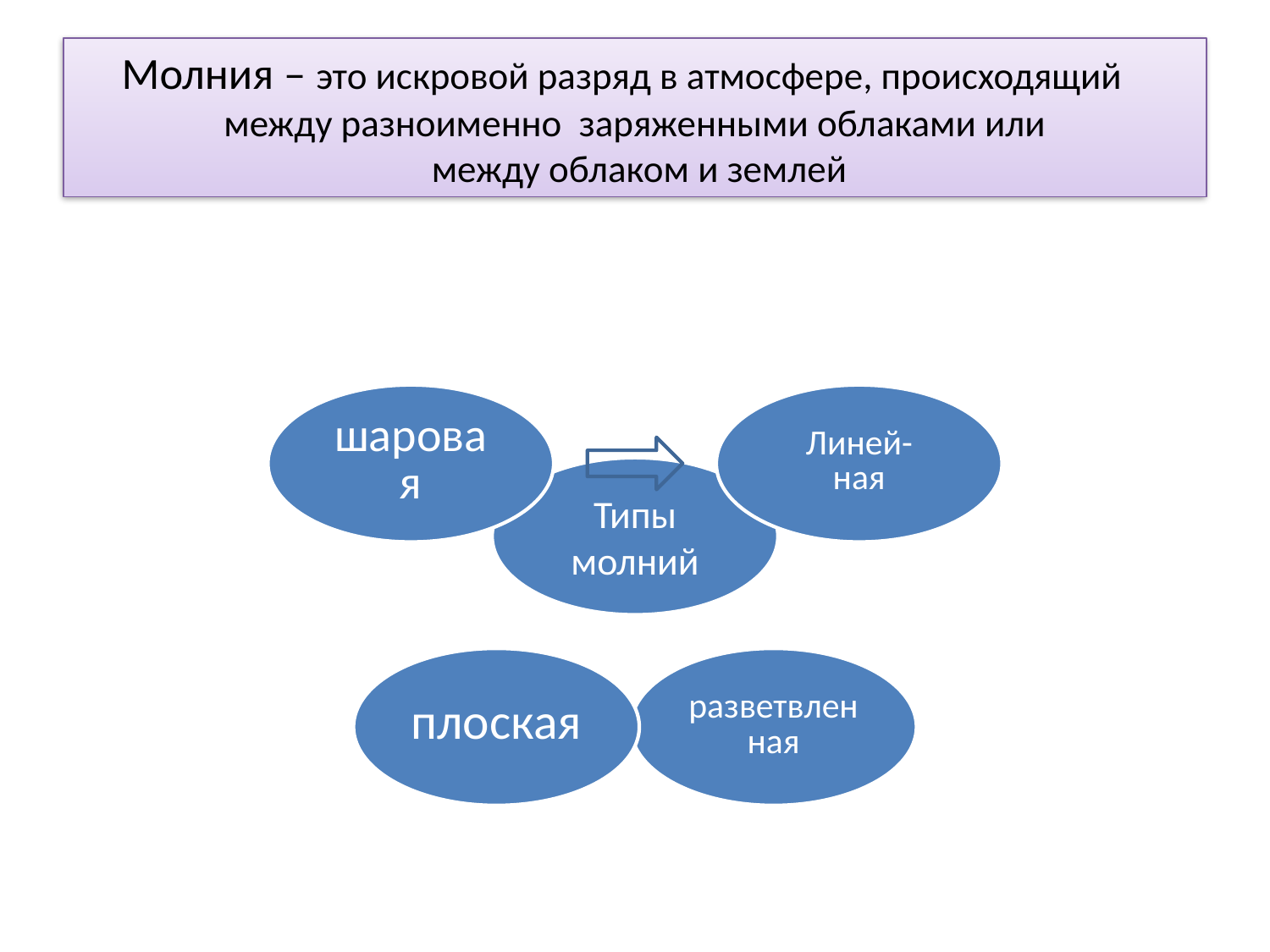

# Молния – это искровой разряд в атмосфере, происходящий    между разноименно  заряженными облаками или между облаком и землей
Типы молний
Линей-
ная
разветвленная
плоская
шаровая